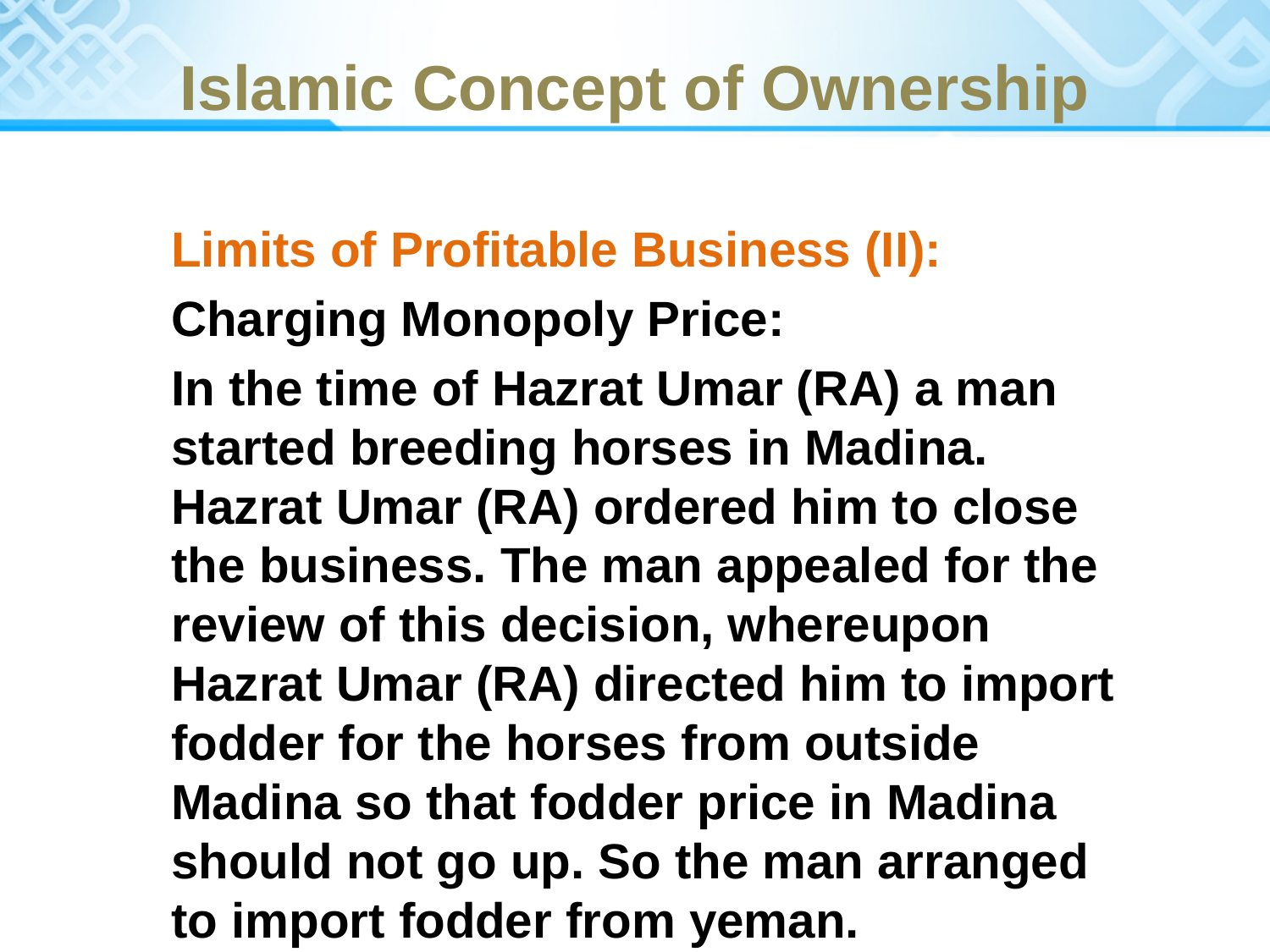

# Islamic Concept of Ownership

Limits of Profitable Business (II):
Charging Monopoly Price:
In the time of Hazrat Umar (RA) a man started breeding horses in Madina. Hazrat Umar (RA) ordered him to close the business. The man appealed for the review of this decision, whereupon Hazrat Umar (RA) directed him to import fodder for the horses from outside Madina so that fodder price in Madina should not go up. So the man arranged to import fodder from yeman.